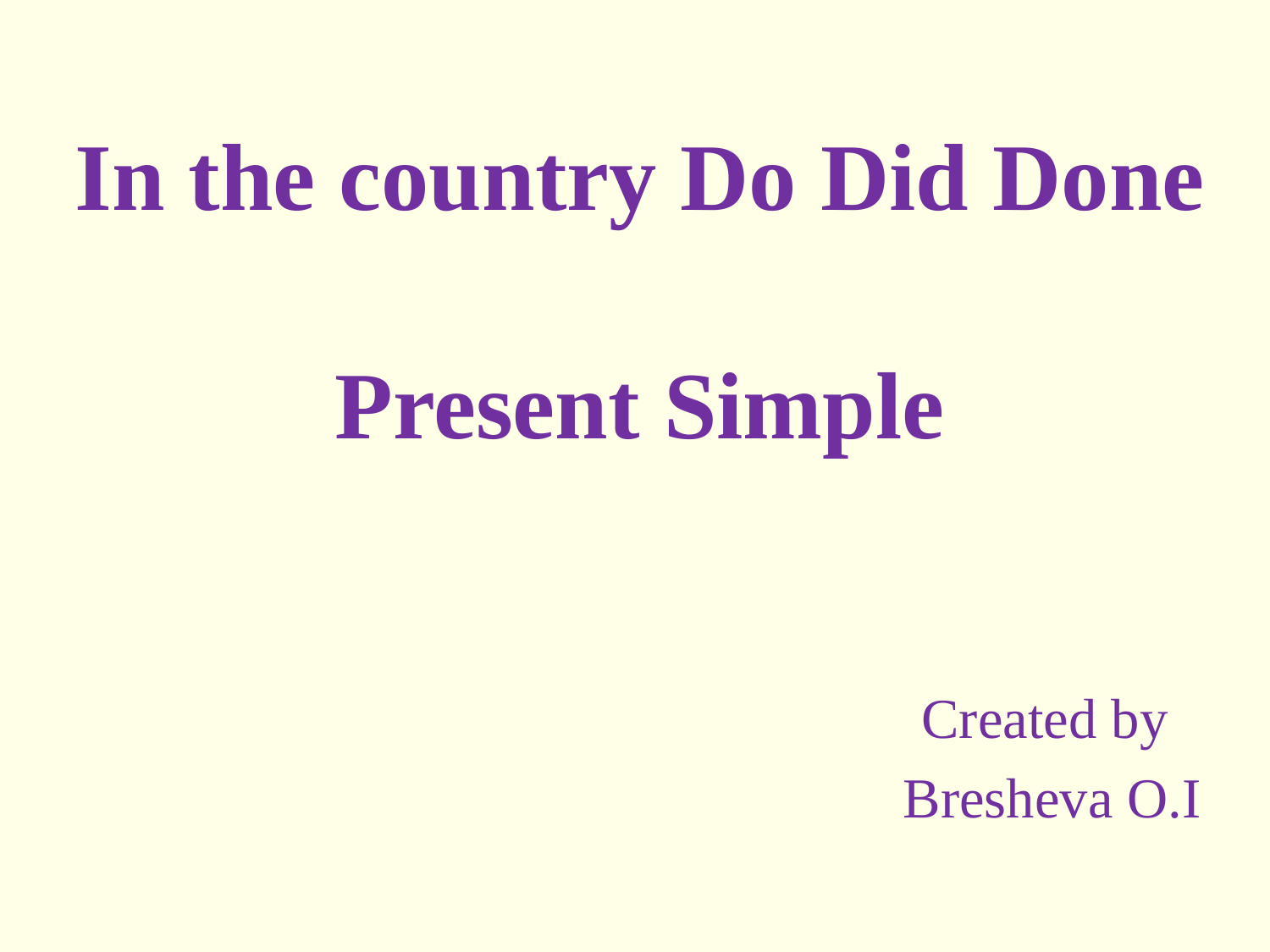

# In the country Do Did Done Present Simple
Created by
Bresheva O.I